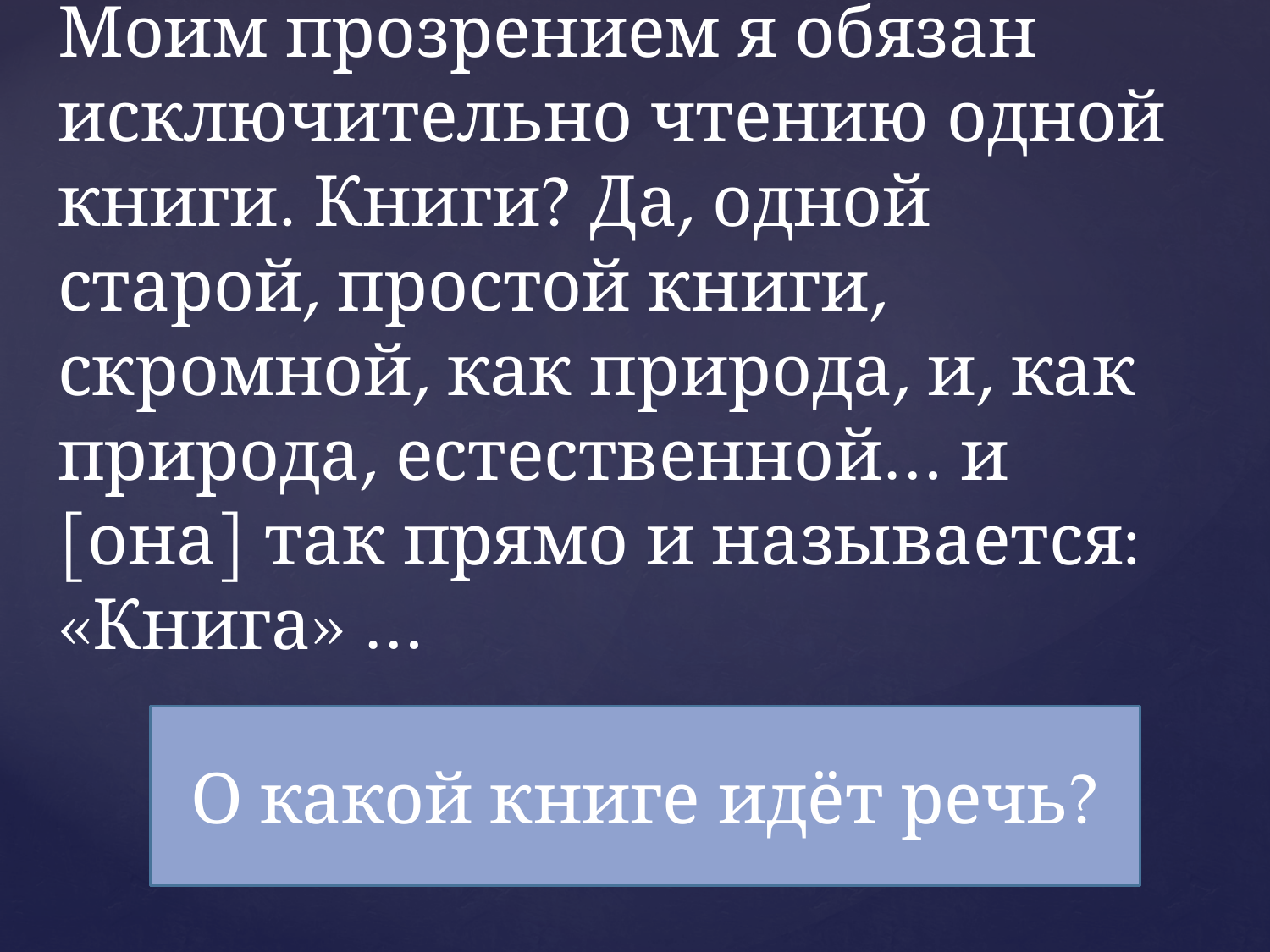

# Моим прозрением я обязан исключительно чтению одной книги. Книги? Да, одной старой, простой книги, скромной, как природа, и, как природа, естественной… и [она] так прямо и называется: «Книга» …
О какой книге идёт речь?